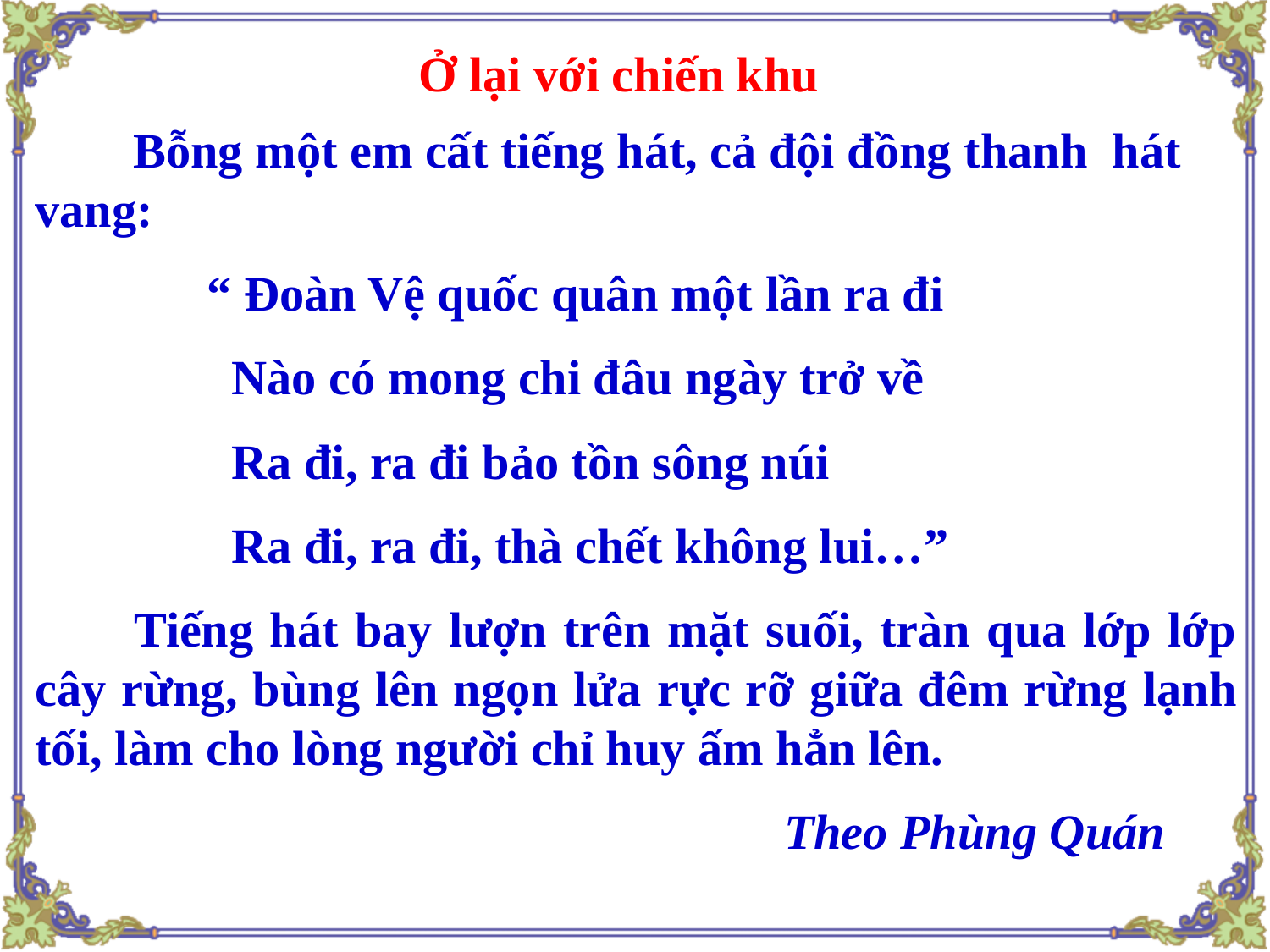

Ở lại với chiến khu
        Bỗng một em cất tiếng hát, cả đội đồng thanh  hát vang:
              “ Đoàn Vệ quốc quân một lần ra đi
                Nào có mong chi đâu ngày trở về
                Ra đi, ra đi bảo tồn sông núi
                Ra đi, ra đi, thà chết không lui…”
      Tiếng hát bay lượn trên mặt suối, tràn qua lớp lớp cây rừng, bùng lên ngọn lửa rực rỡ giữa đêm rừng lạnh tối, làm cho lòng người chỉ huy ấm hẳn lên.
                                                             Theo Phùng Quán